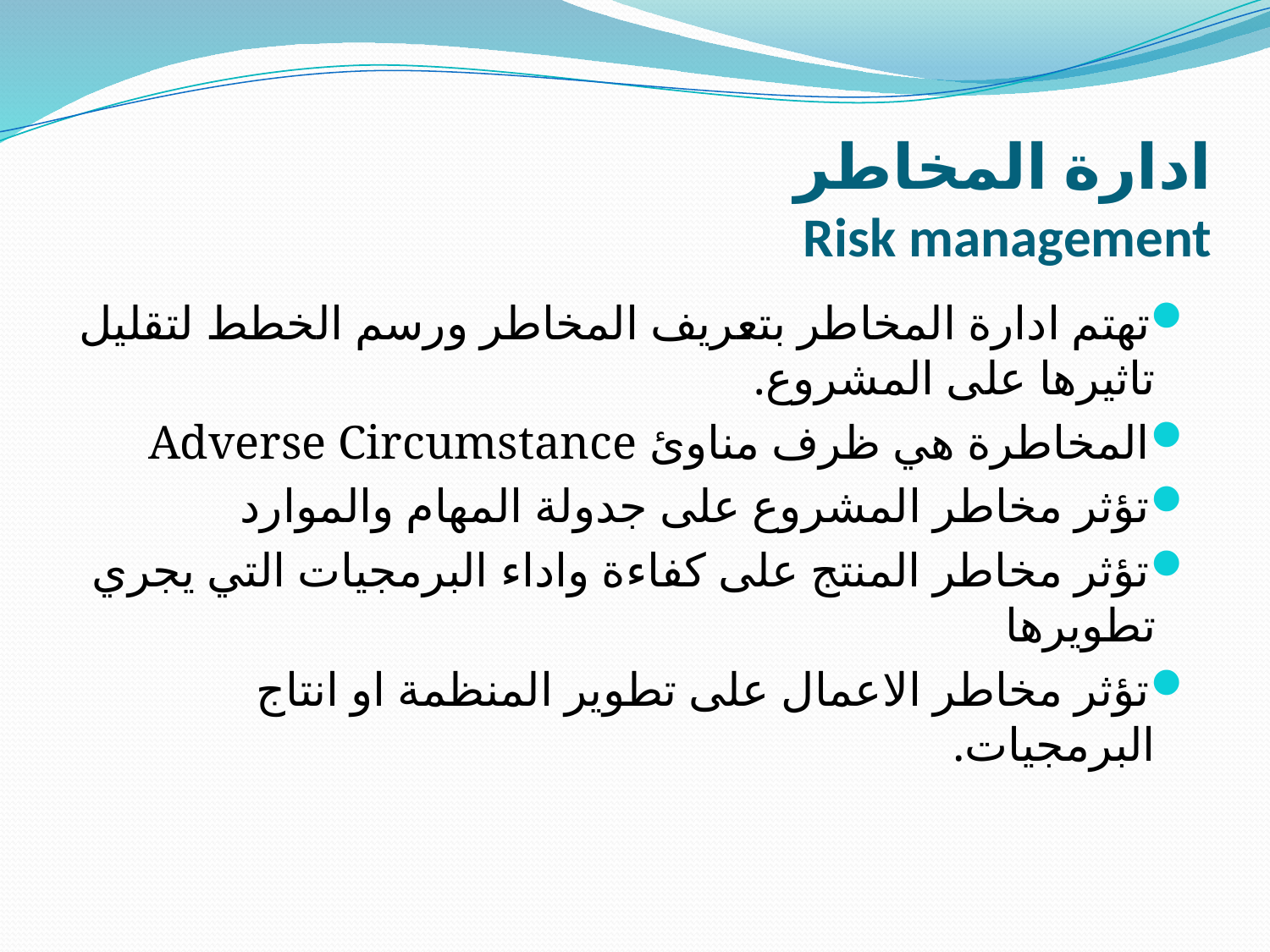

# ادارة المخاطر Risk management
تهتم ادارة المخاطر بتعريف المخاطر ورسم الخطط لتقليل تاثيرها على المشروع.
المخاطرة هي ظرف مناوئ Adverse Circumstance
تؤثر مخاطر المشروع على جدولة المهام والموارد
تؤثر مخاطر المنتج على كفاءة واداء البرمجيات التي يجري تطويرها
تؤثر مخاطر الاعمال على تطوير المنظمة او انتاج البرمجيات.